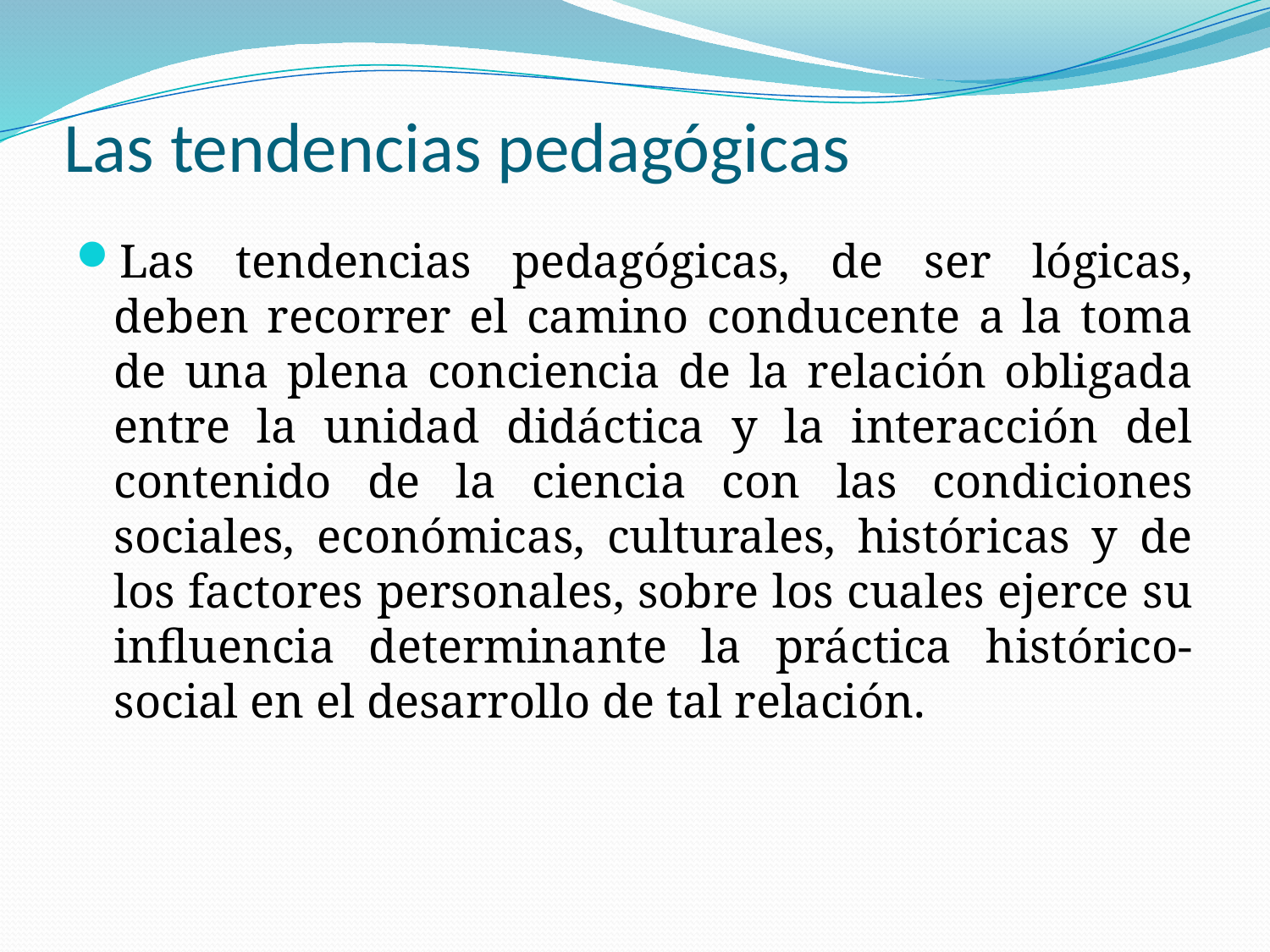

# Las tendencias pedagógicas
Las tendencias pedagógicas, de ser lógicas, deben recorrer el camino conducente a la toma de una plena conciencia de la relación obligada entre la unidad didáctica y la interacción del contenido de la ciencia con las condiciones sociales, económicas, culturales, históricas y de los factores personales, sobre los cuales ejerce su influencia determinante la práctica histórico-social en el desarrollo de tal relación.